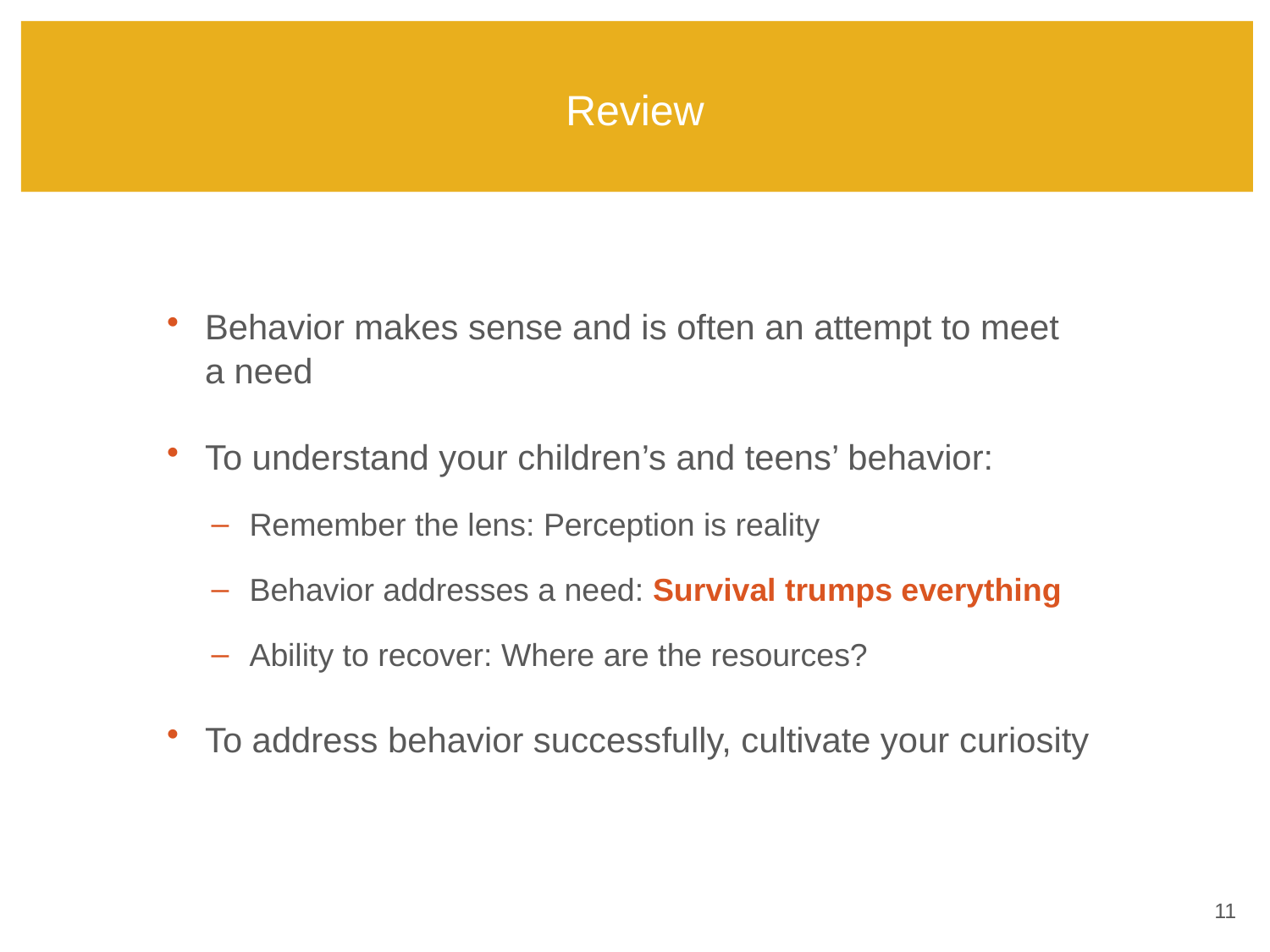

# Review
Behavior makes sense and is often an attempt to meet
a need
To understand your children’s and teens’ behavior:
Remember the lens: Perception is reality
Behavior addresses a need: Survival trumps everything
Ability to recover: Where are the resources?
To address behavior successfully, cultivate your curiosity

11